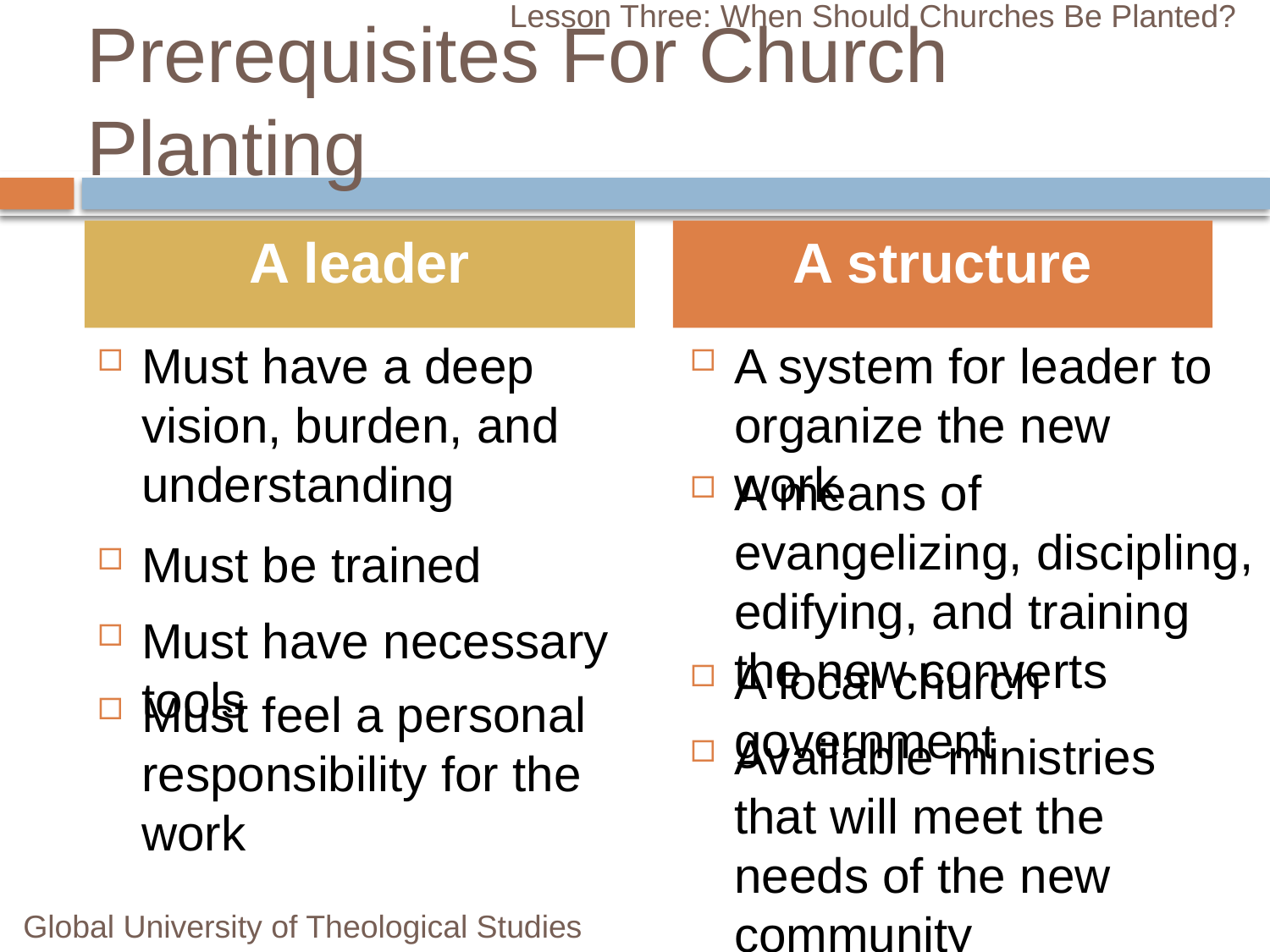

Lesson Three: When Should Churches Be Planted?
# Prerequisites For Church Planting
A leader
A structure
Must have a deep vision, burden, and understanding
A system for leader to organize the new work
A means of evangelizing, discipling, edifying, and training the new converts
Must be trained
Must have necessary tools
A local church government
Must feel a personal responsibility for the work
Available ministries that will meet the needs of the new community
Global University of Theological Studies